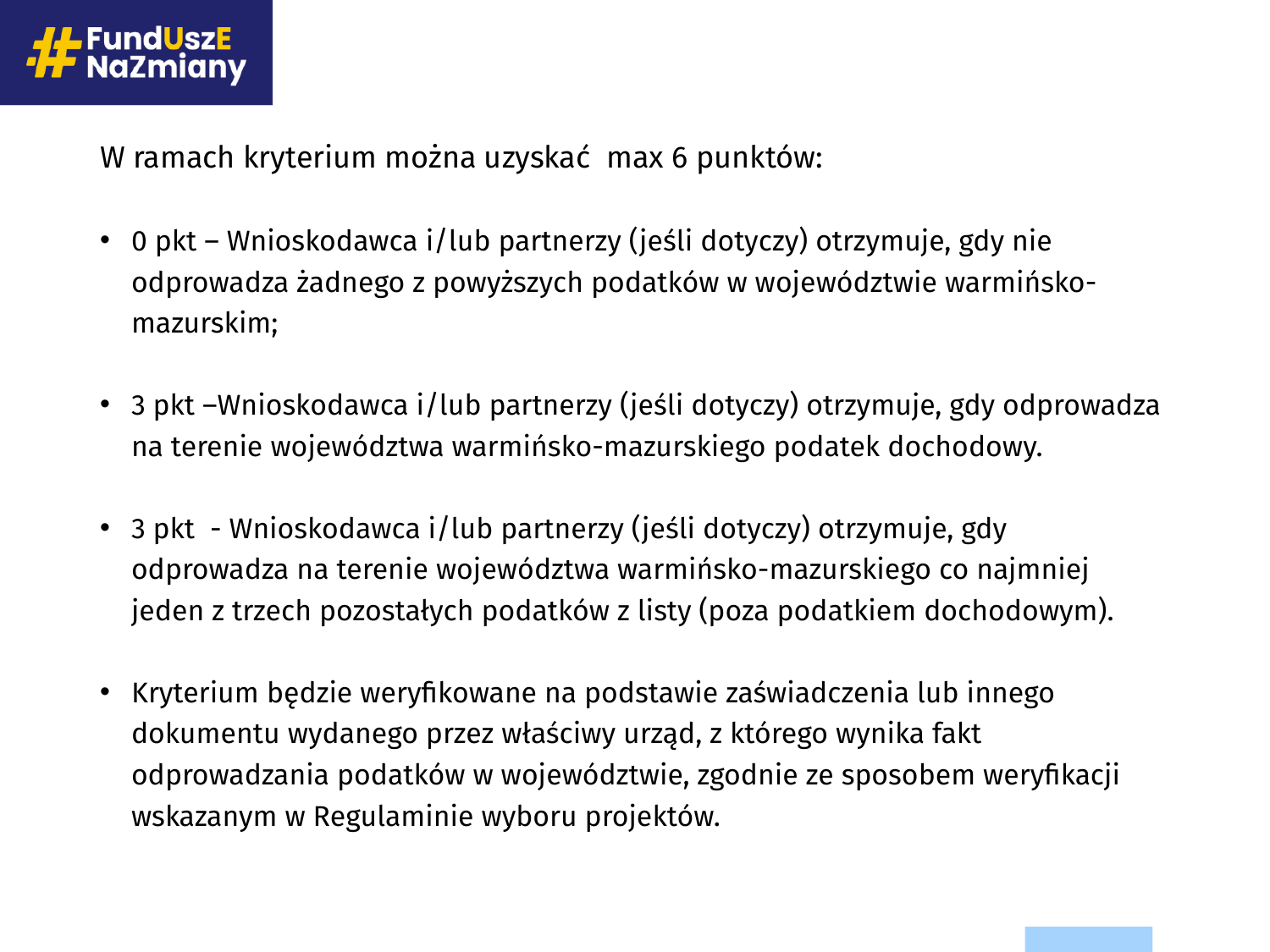

W ramach kryterium można uzyskać  max 6 punktów:

0 pkt – Wnioskodawca i/lub partnerzy (jeśli dotyczy) otrzymuje, gdy nie odprowadza żadnego z powyższych podatków w województwie warmińsko-mazurskim;

3 pkt –Wnioskodawca i/lub partnerzy (jeśli dotyczy) otrzymuje, gdy odprowadza na terenie województwa warmińsko-mazurskiego podatek dochodowy.

3 pkt  - Wnioskodawca i/lub partnerzy (jeśli dotyczy) otrzymuje, gdy odprowadza na terenie województwa warmińsko-mazurskiego co najmniej jeden z trzech pozostałych podatków z listy (poza podatkiem dochodowym).

Kryterium będzie weryfikowane na podstawie zaświadczenia lub innego dokumentu wydanego przez właściwy urząd, z którego wynika fakt odprowadzania podatków w województwie, zgodnie ze sposobem weryfikacji wskazanym w Regulaminie wyboru projektów.